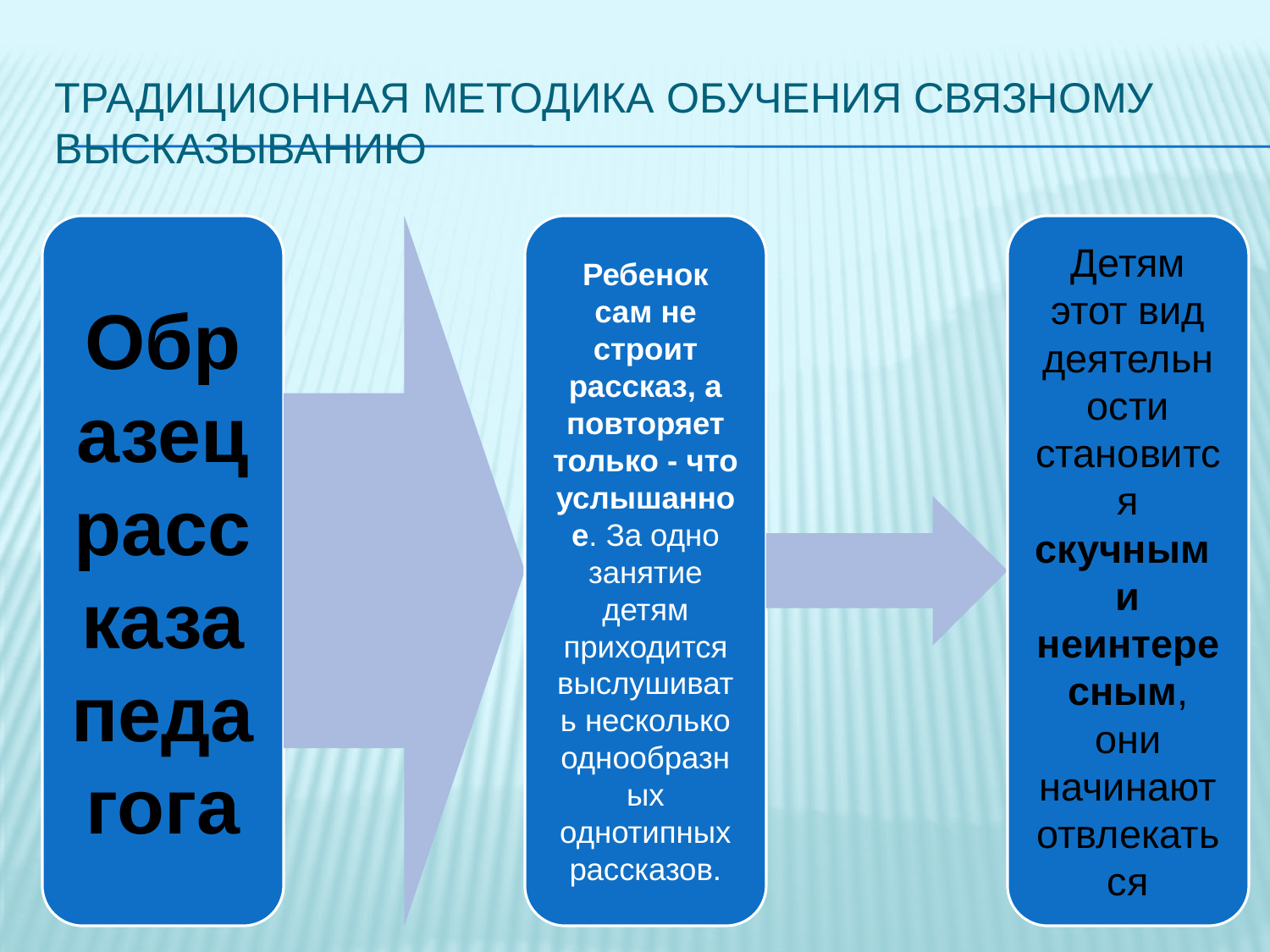

# Традиционная методика обучения связному высказыванию
Образец рассказа педагога
Ребенок сам не строит рассказ, а повторяет только - что услышанное. За одно занятие детям приходится выслушивать несколько однообразных однотипных рассказов.
Детям этот вид деятельности становится скучным  и неинтересным, они начинают отвлекаться